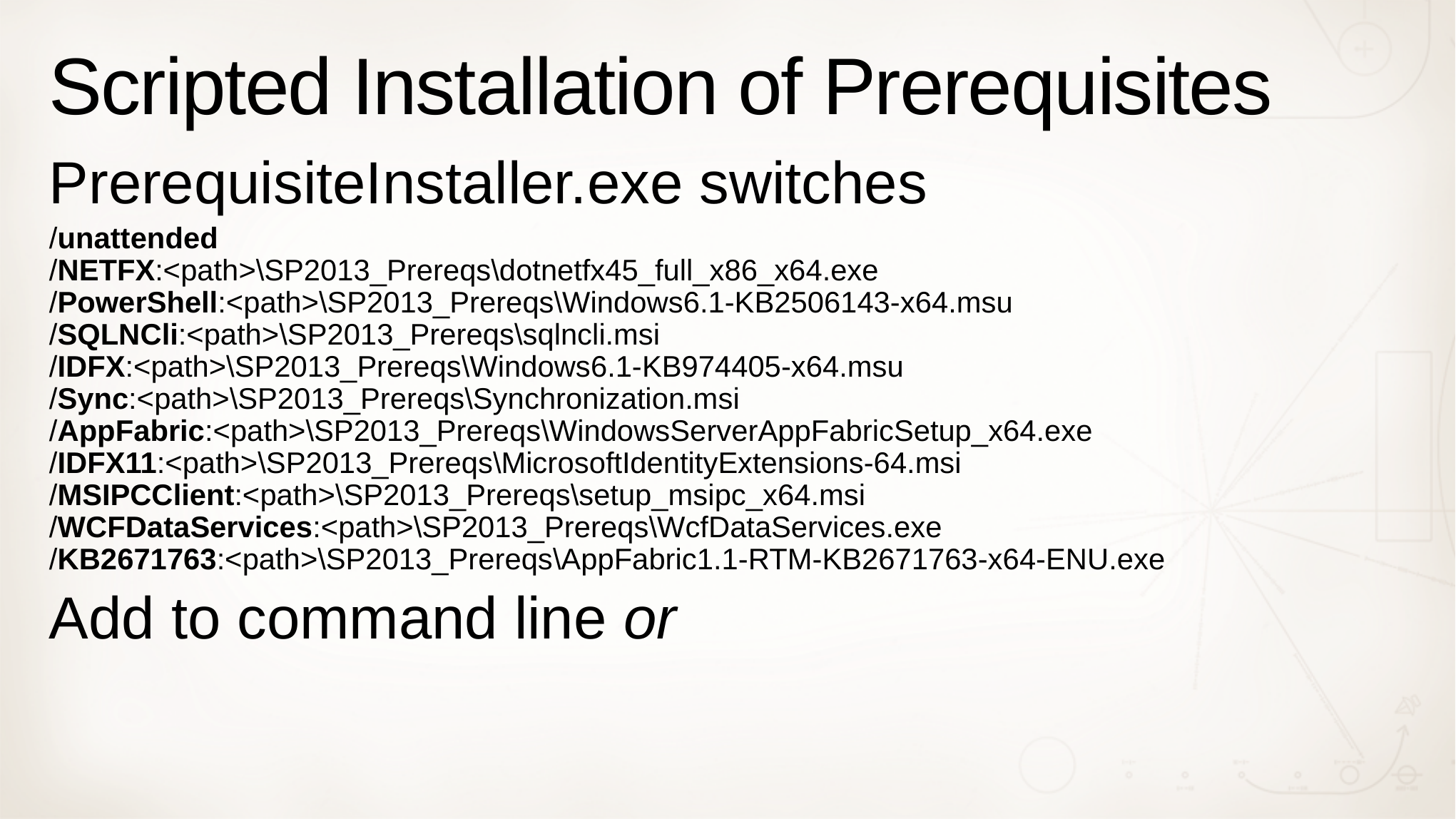

# Scripted Installation of Prerequisites
PrerequisiteInstaller.exe switches
/unattended
/NETFX:<path>\SP2013_Prereqs\dotnetfx45_full_x86_x64.exe
/PowerShell:<path>\SP2013_Prereqs\Windows6.1-KB2506143-x64.msu
/SQLNCli:<path>\SP2013_Prereqs\sqlncli.msi
/IDFX:<path>\SP2013_Prereqs\Windows6.1-KB974405-x64.msu
/Sync:<path>\SP2013_Prereqs\Synchronization.msi
/AppFabric:<path>\SP2013_Prereqs\WindowsServerAppFabricSetup_x64.exe
/IDFX11:<path>\SP2013_Prereqs\MicrosoftIdentityExtensions-64.msi
/MSIPCClient:<path>\SP2013_Prereqs\setup_msipc_x64.msi
/WCFDataServices:<path>\SP2013_Prereqs\WcfDataServices.exe
/KB2671763:<path>\SP2013_Prereqs\AppFabric1.1-RTM-KB2671763-x64-ENU.exe
Add to command line or